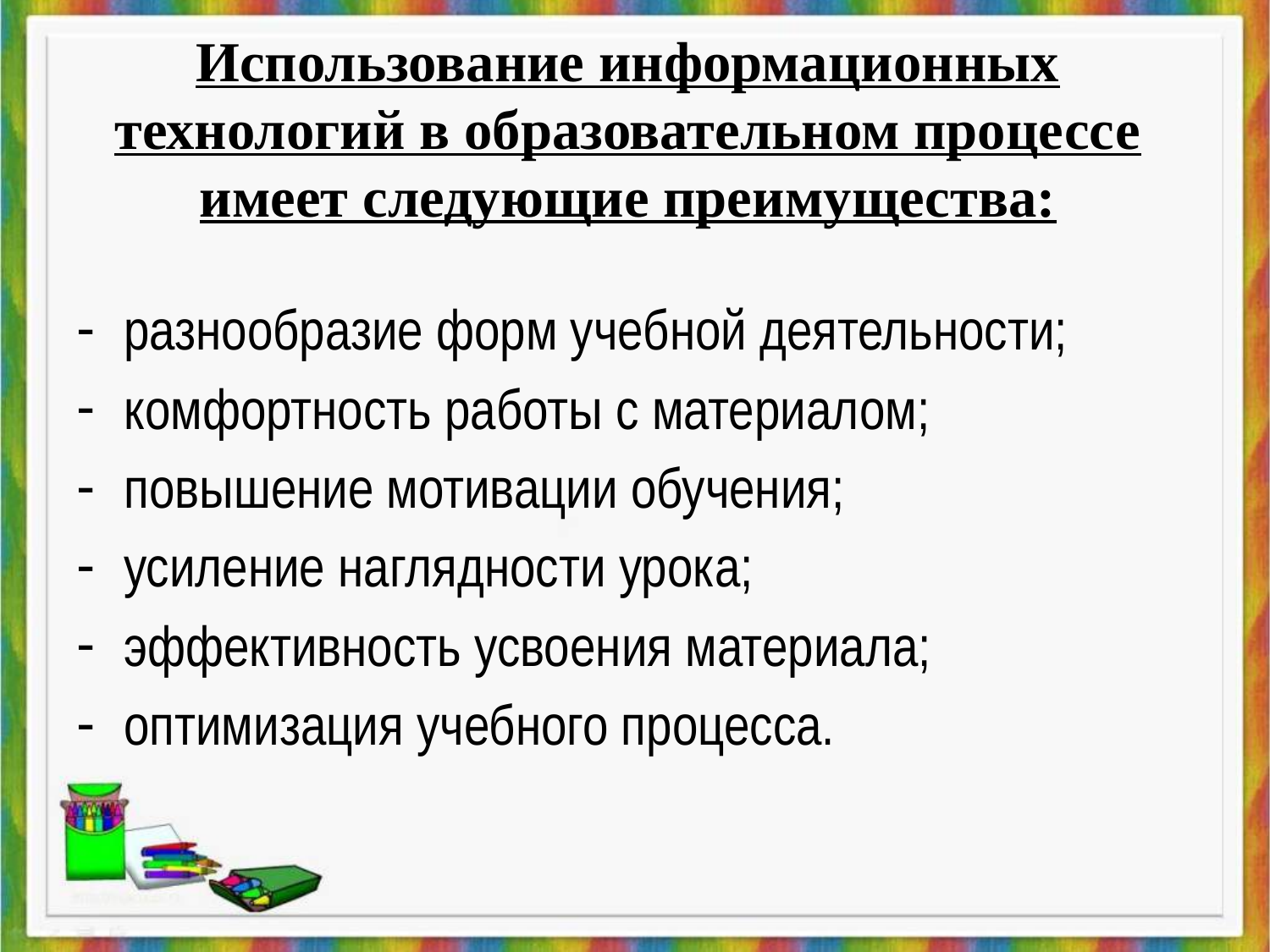

# Использование информационных технологий в образовательном процессе имеет следующие преимущества:
разнообразие форм учебной деятельности;
комфортность работы с материалом;
повышение мотивации обучения;
усиление наглядности урока;
эффективность усвоения материала;
оптимизация учебного процесса.